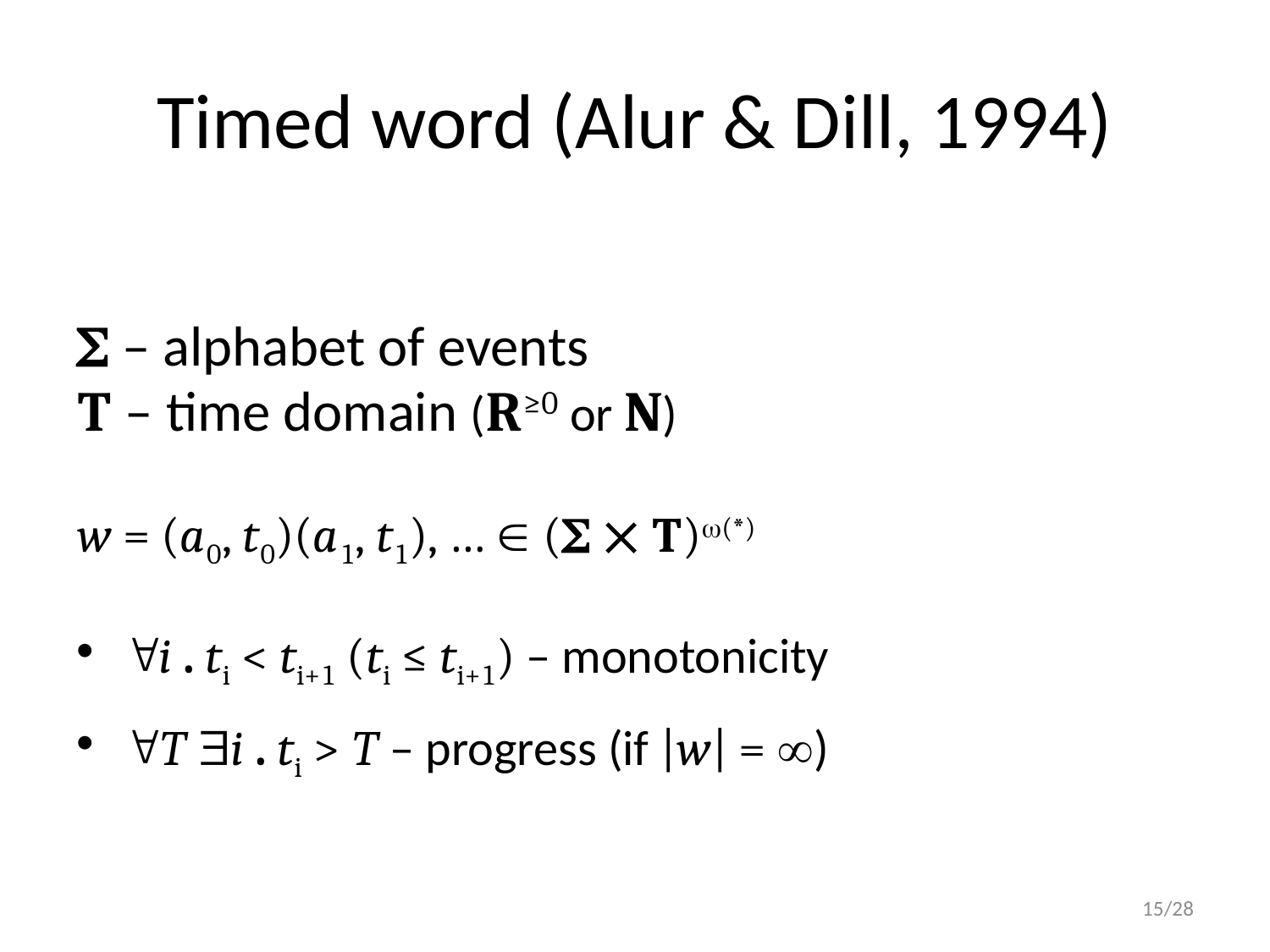

# Timed word (Alur & Dill, 1994)
Σ – alphabet of events
T – time domain (R≥0 or N)

w = (a0, t0)(a1, t1), … ∈ (Σ × T)ω(*)

∀i . ti < ti+1 (ti ≤ ti+1) – monotonicity

∀T ∃i . ti > T – progress (if |w| = ∞)
15/28